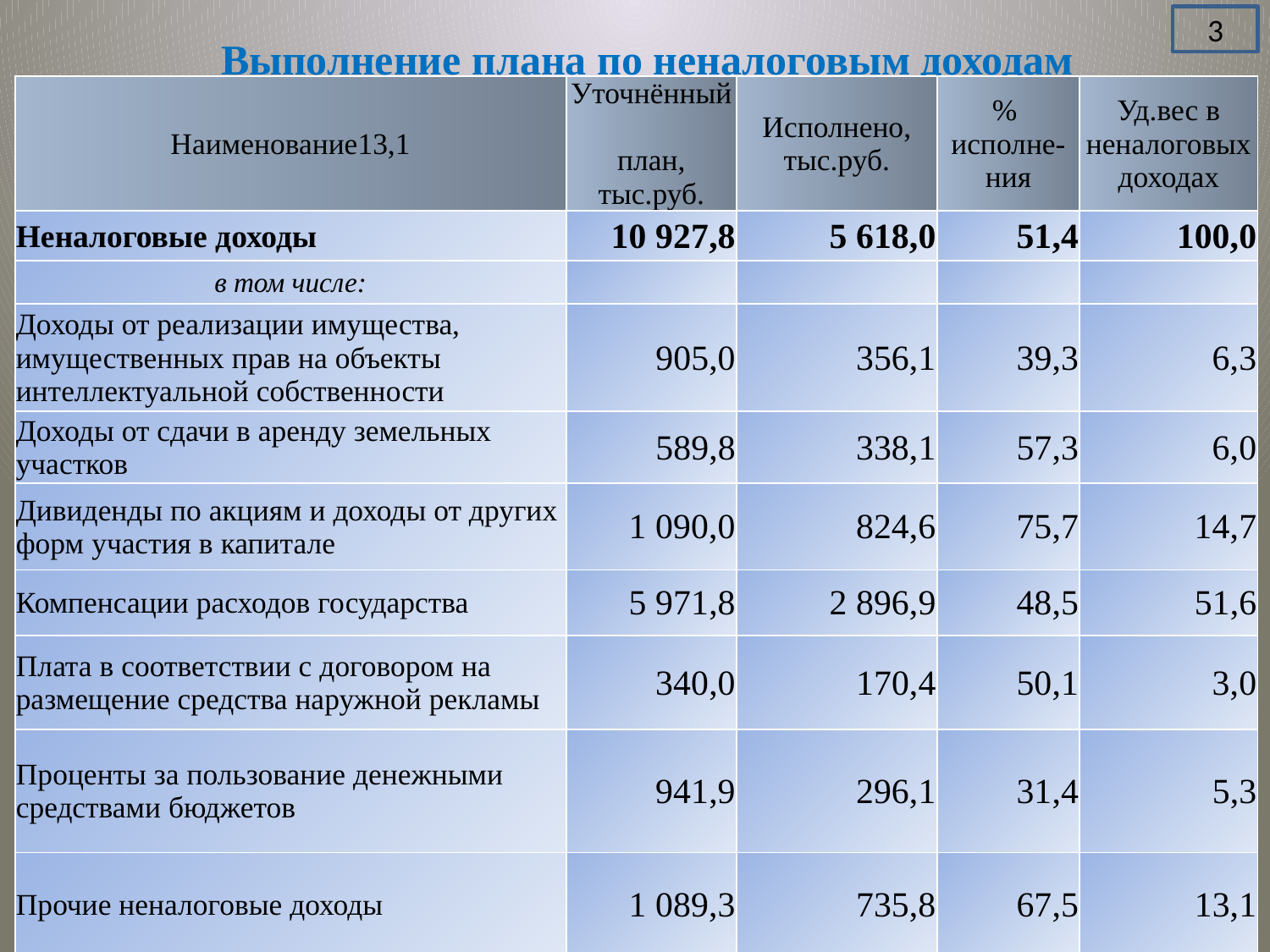

3
# Выполнение плана по неналоговым доходам
| Наименование13,1 | Уточнённый план, тыс.руб. | Исполнено, тыс.руб. | % исполне- ния | Уд.вес в неналоговых доходах |
| --- | --- | --- | --- | --- |
| Неналоговые доходы | 10 927,8 | 5 618,0 | 51,4 | 100,0 |
| в том числе: |  |  |  |  |
| Доходы от реализации имущества, имущественных прав на объекты интеллектуальной собственности | 905,0 | 356,1 | 39,3 | 6,3 |
| Доходы от сдачи в аренду земельных участков | 589,8 | 338,1 | 57,3 | 6,0 |
| Дивиденды по акциям и доходы от других форм участия в капитале | 1 090,0 | 824,6 | 75,7 | 14,7 |
| Компенсации расходов государства | 5 971,8 | 2 896,9 | 48,5 | 51,6 |
| Плата в соответствии с договором на размещение средства наружной рекламы | 340,0 | 170,4 | 50,1 | 3,0 |
| Проценты за пользование денежными средствами бюджетов | 941,9 | 296,1 | 31,4 | 5,3 |
| Прочие неналоговые доходы | 1 089,3 | 735,8 | 67,5 | 13,1 |
| Неналоговые доходы | 2 596,8 | 2 252,8 | 2 367,5 | 91,2 |
| --- | --- | --- | --- | --- |
| в том числе: |  |  |  |  |
| Компенсации расходов государства | 1 012,5 | 935,2 | 1 181,0 | 116,6 |
| Дивиденды по акциям и доходы от других форм участия в капитале | 694,4 | 586,9 | 416,3 | 60,0 |
| Доходы от сдачи в аренду земельных участков | 111,9 | 132,7 | 254,9 | 227,8 |
| Доходы от продажи земельных участков | 1,6 | 0,1 |  | 0,0 |
| Доходы от сдачи в аренду иного имущества | 42,6 | 43,0 | 52,0 | 122,1 |
| Доходы от приватизации жилых помещений и отчуждения организациями имущества, находящегося в государственной собственности | 266,4 | 216,3 | 188,3 | 70,7 |